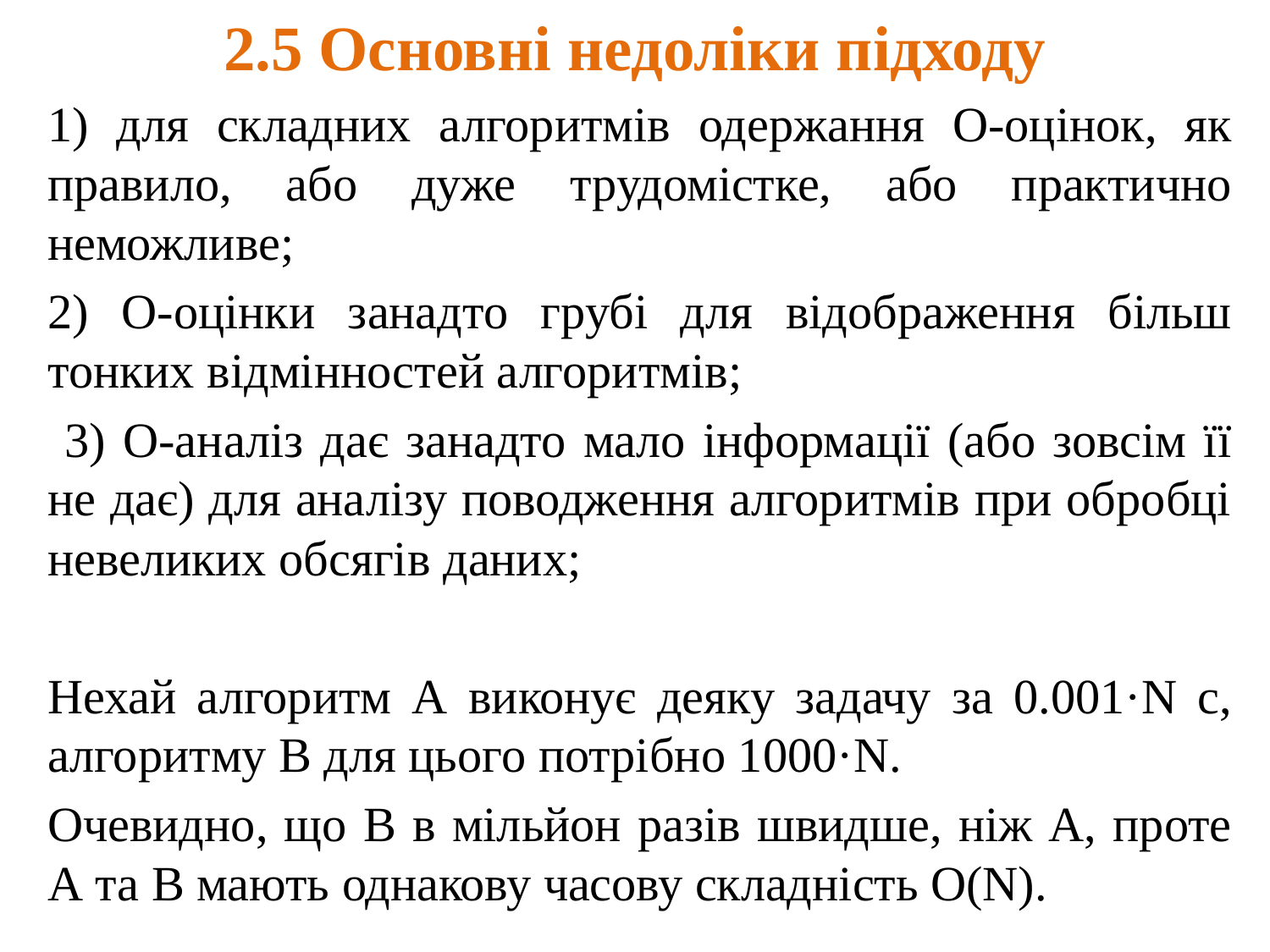

# 2.5 Основні недоліки підходу
1) для складних алгоритмів одержання O-оцінок, як правило, або дуже трудомістке, або практично неможливе;
2) O-оцінки занадто грубі для відображення більш тонких відмінностей алгоритмів;
 3) O-аналіз дає занадто мало інформації (або зовсім її не дає) для аналізу поводження алгоритмів при обробці невеликих обсягів даних;

Нехай алгоритм А виконує деяку задачу за 0.001·N с, алгоритму В для цього потрібно 1000·N.
Очевидно, що В в мільйон разів швидше, ніж А, проте А та В мають однакову часову складність O(N).